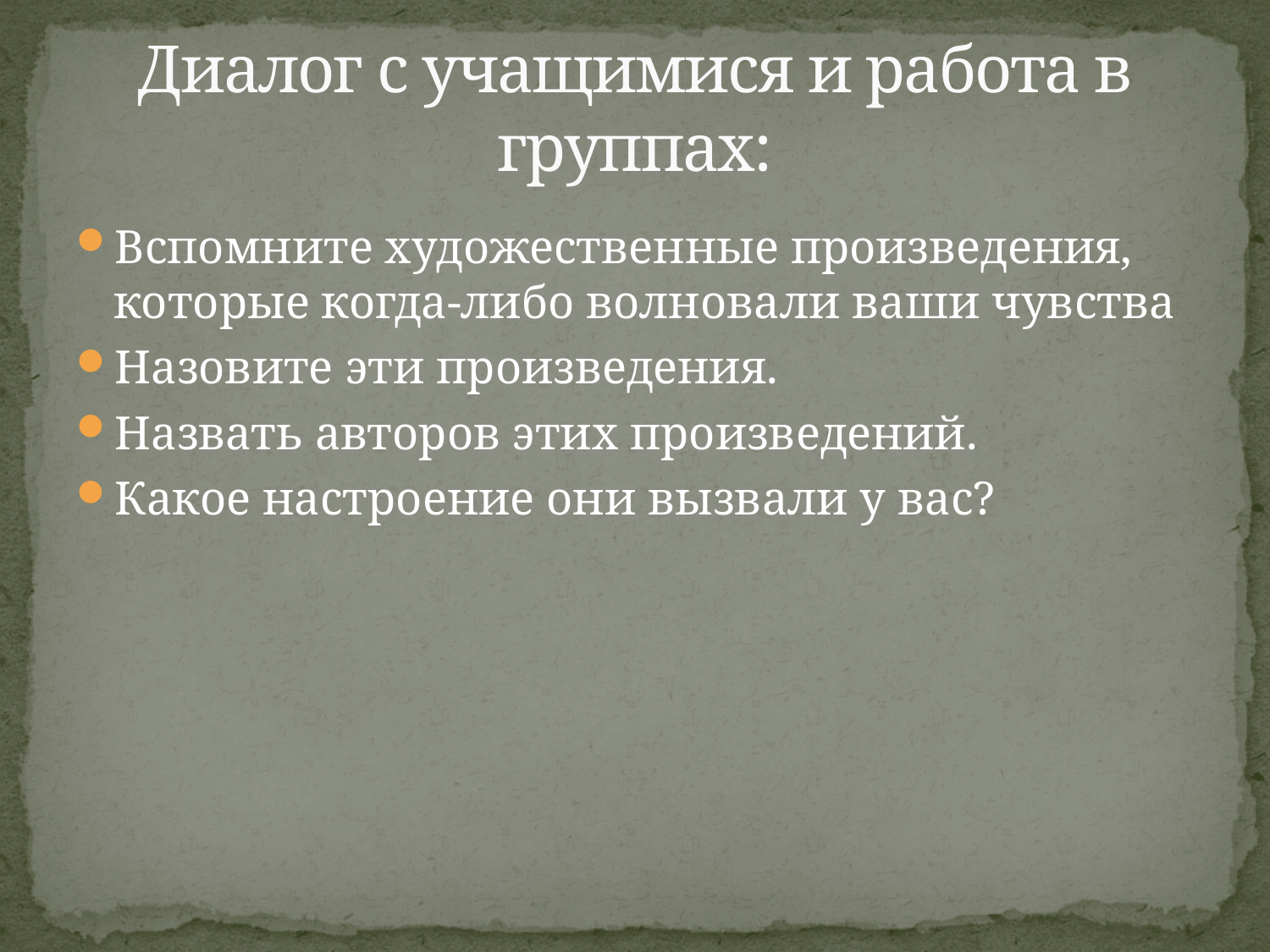

# Диалог с учащимися и работа в группах:
Вспомните художественные произведения, которые когда-либо волновали ваши чувства
Назовите эти произведения.
Назвать авторов этих произведений.
Какое настроение они вызвали у вас?